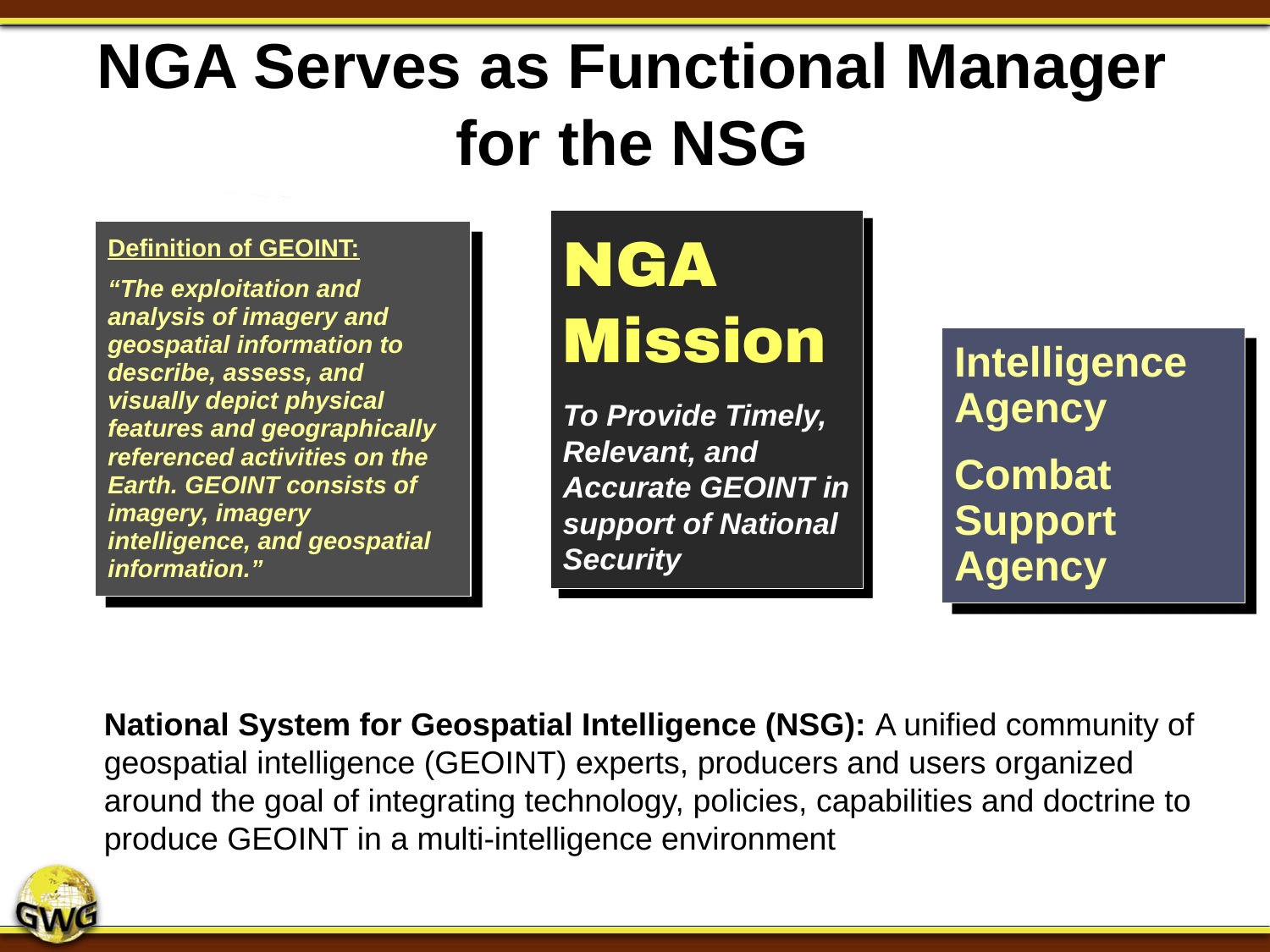

NGA Serves as Functional Manager for the NSG
NGA Mission
To Provide Timely, Relevant, and Accurate GEOINT in support of National Security
Definition of GEOINT:
“The exploitation and analysis of imagery and geospatial information to describe, assess, and visually depict physical features and geographically referenced activities on the Earth. GEOINT consists of imagery, imagery intelligence, and geospatial information.”
Intelligence Agency
Combat Support Agency
National System for Geospatial Intelligence (NSG): A unified community of geospatial intelligence (GEOINT) experts, producers and users organized around the goal of integrating technology, policies, capabilities and doctrine to produce GEOINT in a multi-intelligence environment